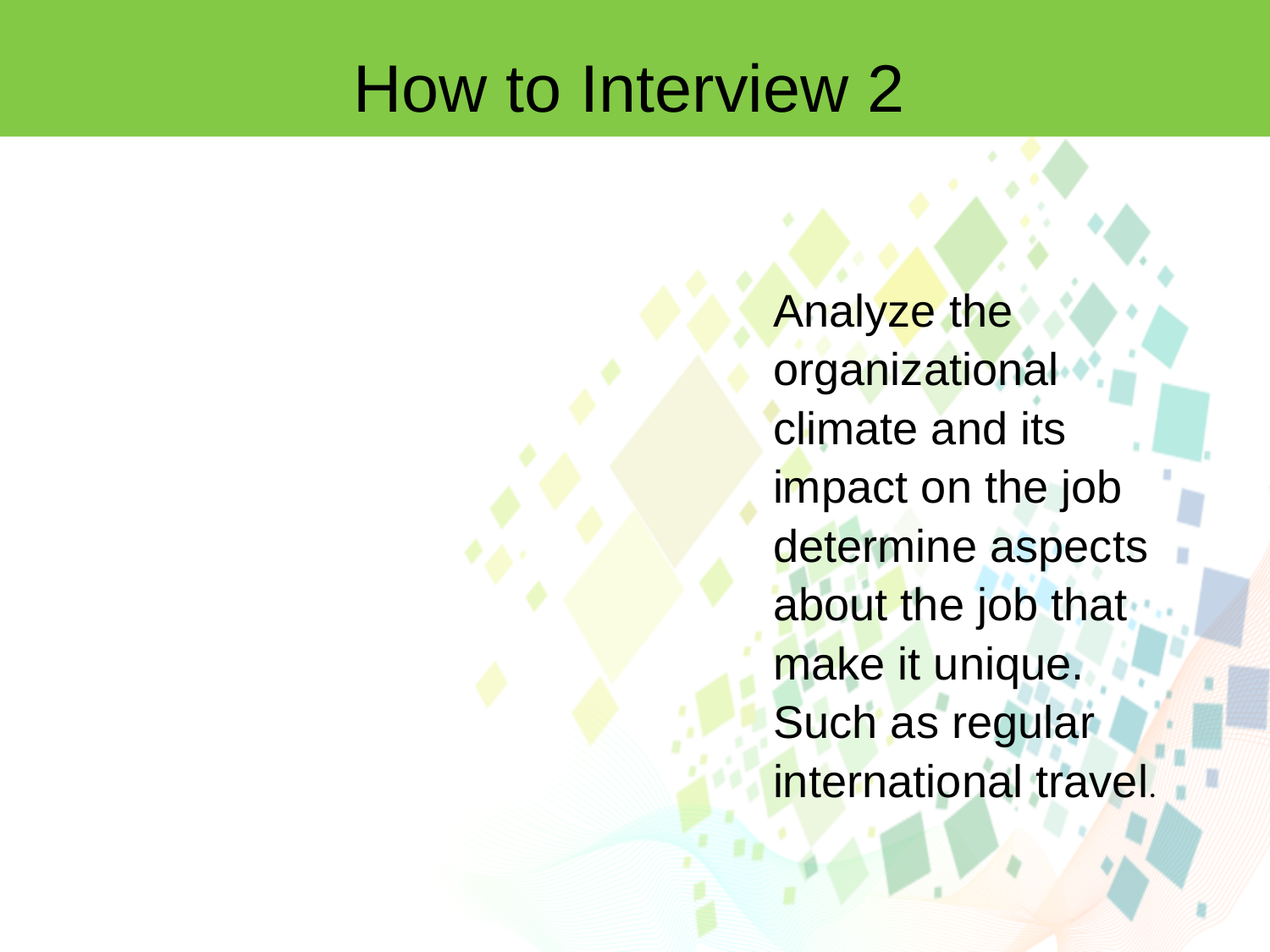

How to Interview 2
Analyze the organizational climate and its impact on the job determine aspects about the job that make it unique. Such as regular international travel.